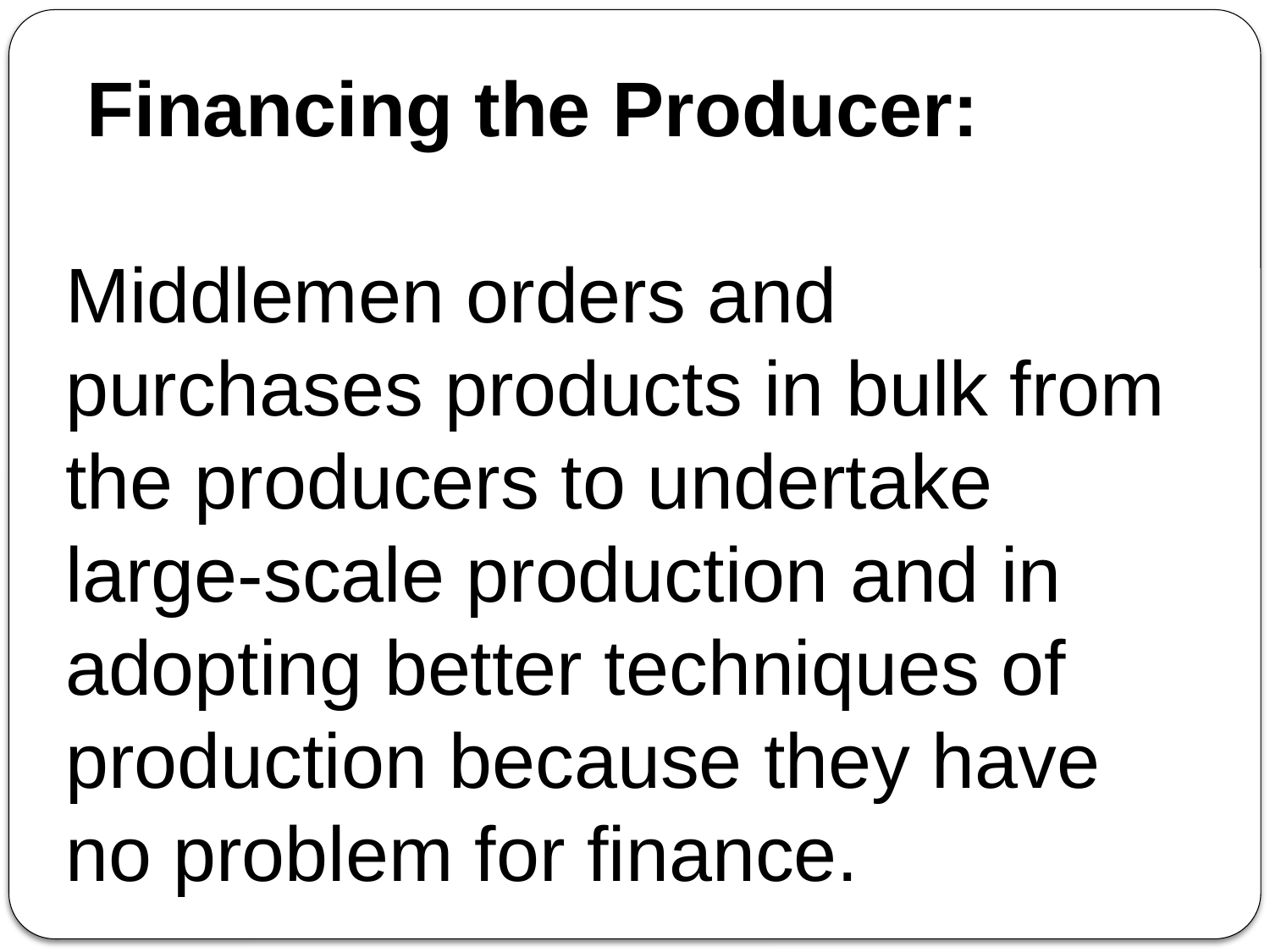

Financing the Producer:

Middlemen orders and purchases products in bulk from the producers to undertake large-scale production and in adopting better techniques of production because they have no problem for finance.